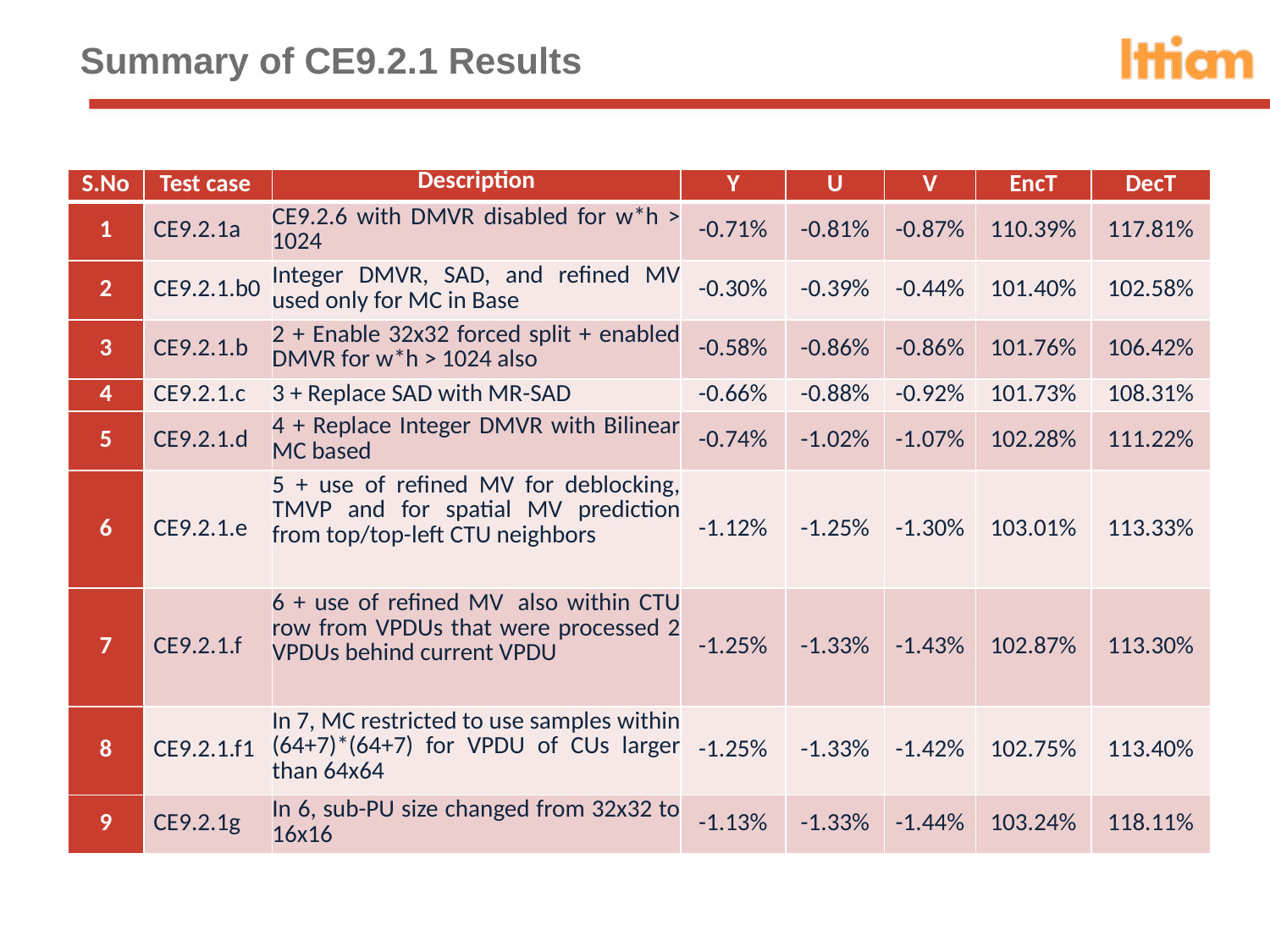

# Summary of CE9.2.1 Results
| S.No | Test case | Description | Y | U | V | EncT | DecT |
| --- | --- | --- | --- | --- | --- | --- | --- |
| 1 | CE9.2.1a | CE9.2.6 with DMVR disabled for w\*h > 1024 | -0.71% | -0.81% | -0.87% | 110.39% | 117.81% |
| 2 | CE9.2.1.b0 | Integer DMVR, SAD, and refined MV used only for MC in Base | -0.30% | -0.39% | -0.44% | 101.40% | 102.58% |
| 3 | CE9.2.1.b | 2 + Enable 32x32 forced split + enabled DMVR for w\*h > 1024 also | -0.58% | -0.86% | -0.86% | 101.76% | 106.42% |
| 4 | CE9.2.1.c | 3 + Replace SAD with MR-SAD | -0.66% | -0.88% | -0.92% | 101.73% | 108.31% |
| 5 | CE9.2.1.d | 4 + Replace Integer DMVR with Bilinear MC based | -0.74% | -1.02% | -1.07% | 102.28% | 111.22% |
| 6 | CE9.2.1.e | 5 + use of refined MV for deblocking, TMVP and for spatial MV prediction from top/top-left CTU neighbors | -1.12% | -1.25% | -1.30% | 103.01% | 113.33% |
| 7 | CE9.2.1.f | 6 + use of refined MV  also within CTU row from VPDUs that were processed 2 VPDUs behind current VPDU | -1.25% | -1.33% | -1.43% | 102.87% | 113.30% |
| 8 | CE9.2.1.f1 | In 7, MC restricted to use samples within (64+7)\*(64+7) for VPDU of CUs larger than 64x64 | -1.25% | -1.33% | -1.42% | 102.75% | 113.40% |
| 9 | CE9.2.1g | In 6, sub-PU size changed from 32x32 to 16x16 | -1.13% | -1.33% | -1.44% | 103.24% | 118.11% |